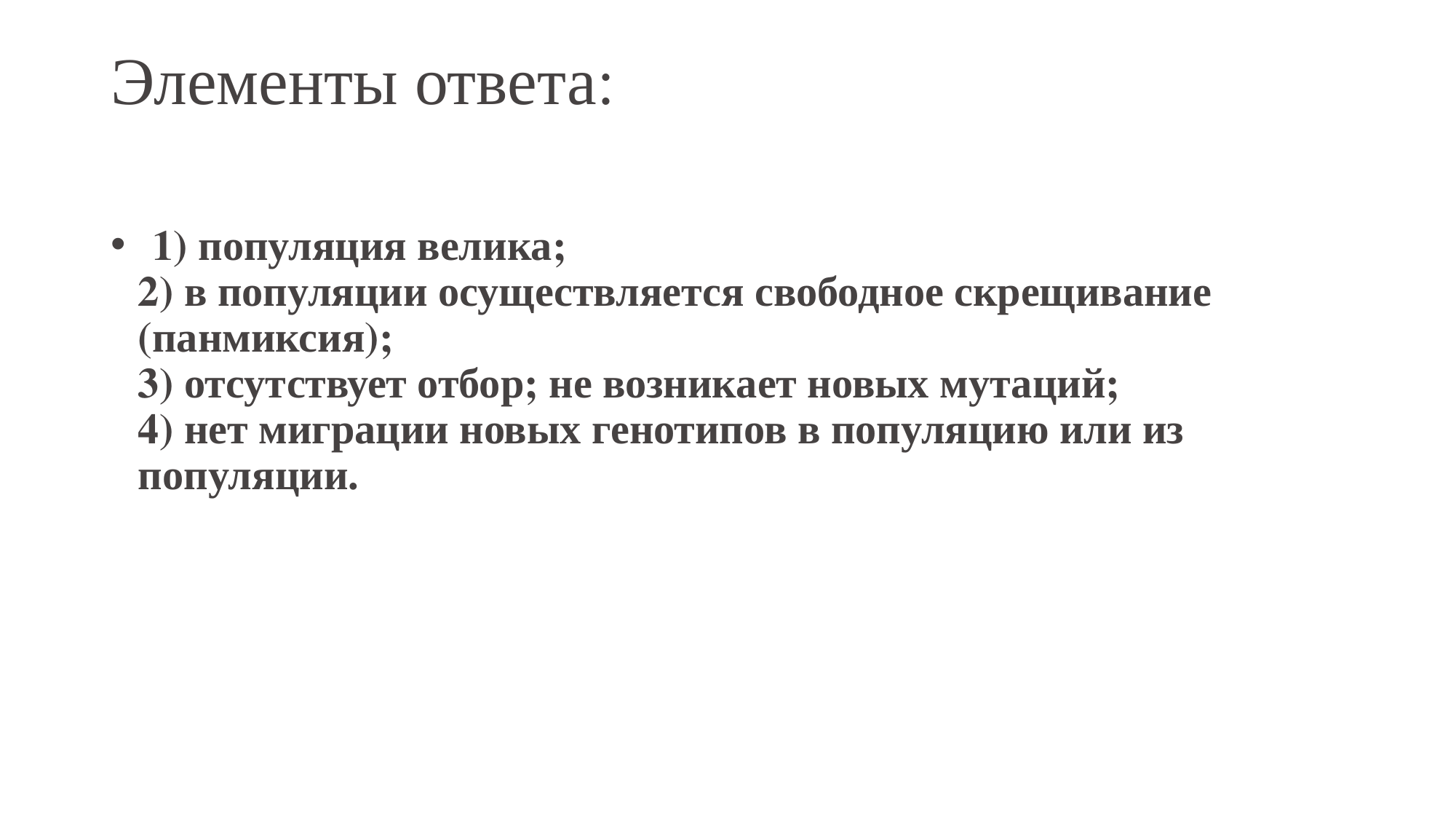

# Элементы ответа:
 1) популяция велика;
2) в популяции осуществляется свободное скрещивание (панмиксия);
3) отсутствует отбор; не возникает новых мутаций;
4) нет миграции новых генотипов в популяцию или из популяции.